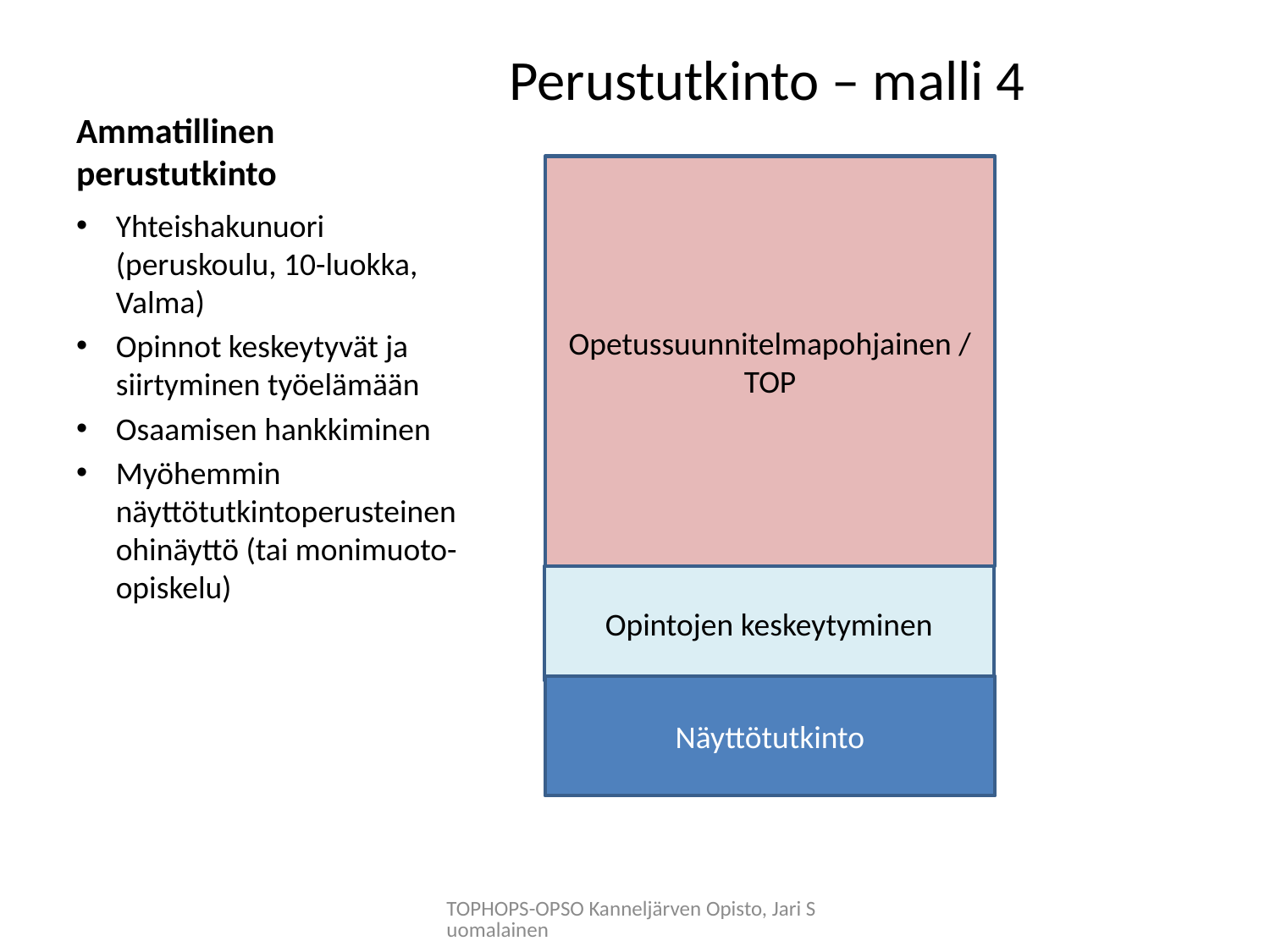

# Ammatillinen perustutkinto
Perustutkinto – malli 4
Opetussuunnitelmapohjainen / TOP
Yhteishakunuori (peruskoulu, 10-luokka, Valma)
Opinnot keskeytyvät ja siirtyminen työelämään
Osaamisen hankkiminen
Myöhemmin näyttötutkintoperusteinen ohinäyttö (tai monimuoto-opiskelu)

Opintojen keskeytyminen
Näyttötutkinto
TOPHOPS-OPSO Kanneljärven Opisto, Jari Suomalainen